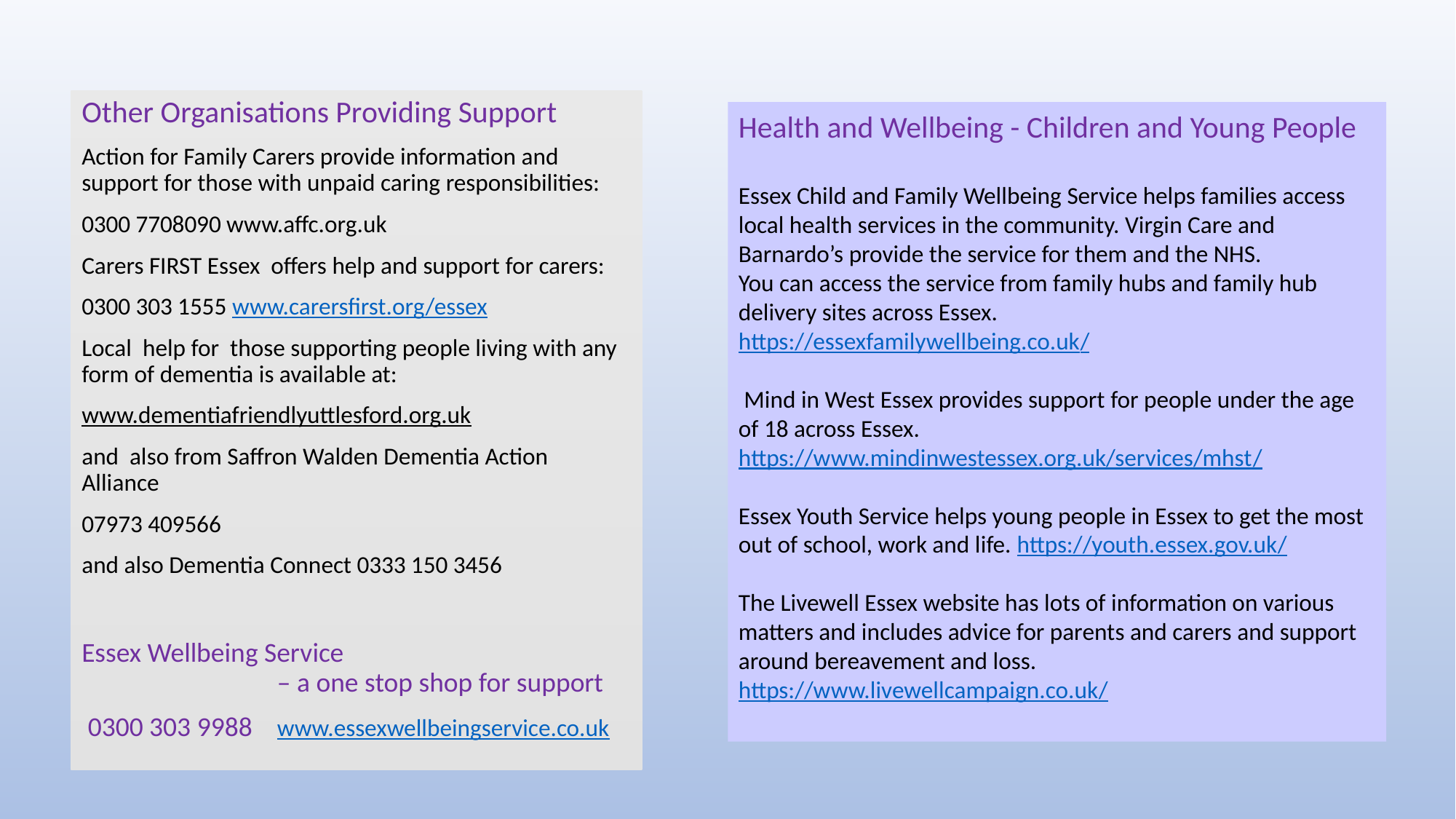

Other Organisations Providing Support
Action for Family Carers provide information and support for those with unpaid caring responsibilities:
0300 7708090 www.affc.org.uk
Carers FIRST Essex  offers help and support for carers:
0300 303 1555 www.carersfirst.org/essex
Local  help for  those supporting people living with any form of dementia is available at:
www.dementiafriendlyuttlesford.org.uk
and  also from Saffron Walden Dementia Action Alliance
07973 409566
and also Dementia Connect 0333 150 3456

Essex Wellbeing Service 				              – a one stop shop for support
 0300 303 9988    www.essexwellbeingservice.co.uk

Health and Wellbeing - Children and Young People

Essex Child and Family Wellbeing Service helps families access local health services in the community. Virgin Care and Barnardo’s provide the service for them and the NHS.
You can access the service from family hubs and family hub delivery sites across Essex.
https://essexfamilywellbeing.co.uk/

 Mind in West Essex provides support for people under the age of 18 across Essex. https://www.mindinwestessex.org.uk/services/mhst/

Essex Youth Service helps young people in Essex to get the most out of school, work and life. https://youth.essex.gov.uk/

The Livewell Essex website has lots of information on various matters and includes advice for parents and carers and support around bereavement and loss.
https://www.livewellcampaign.co.uk/